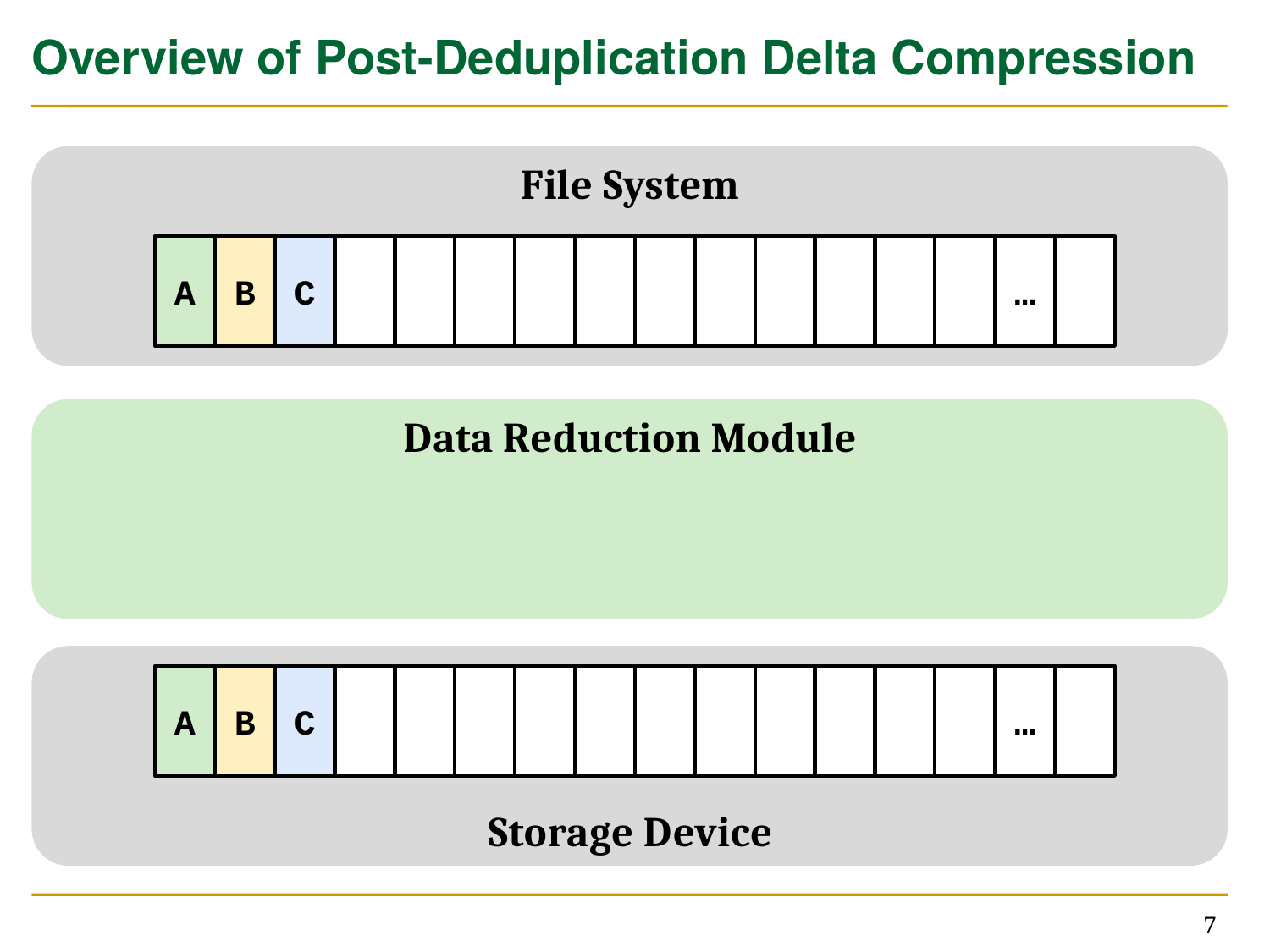

# Overview of Post-Deduplication Delta Compression
File System
A
B
C

…

Data Reduction Module
Storage Device
A
B
C

…

7